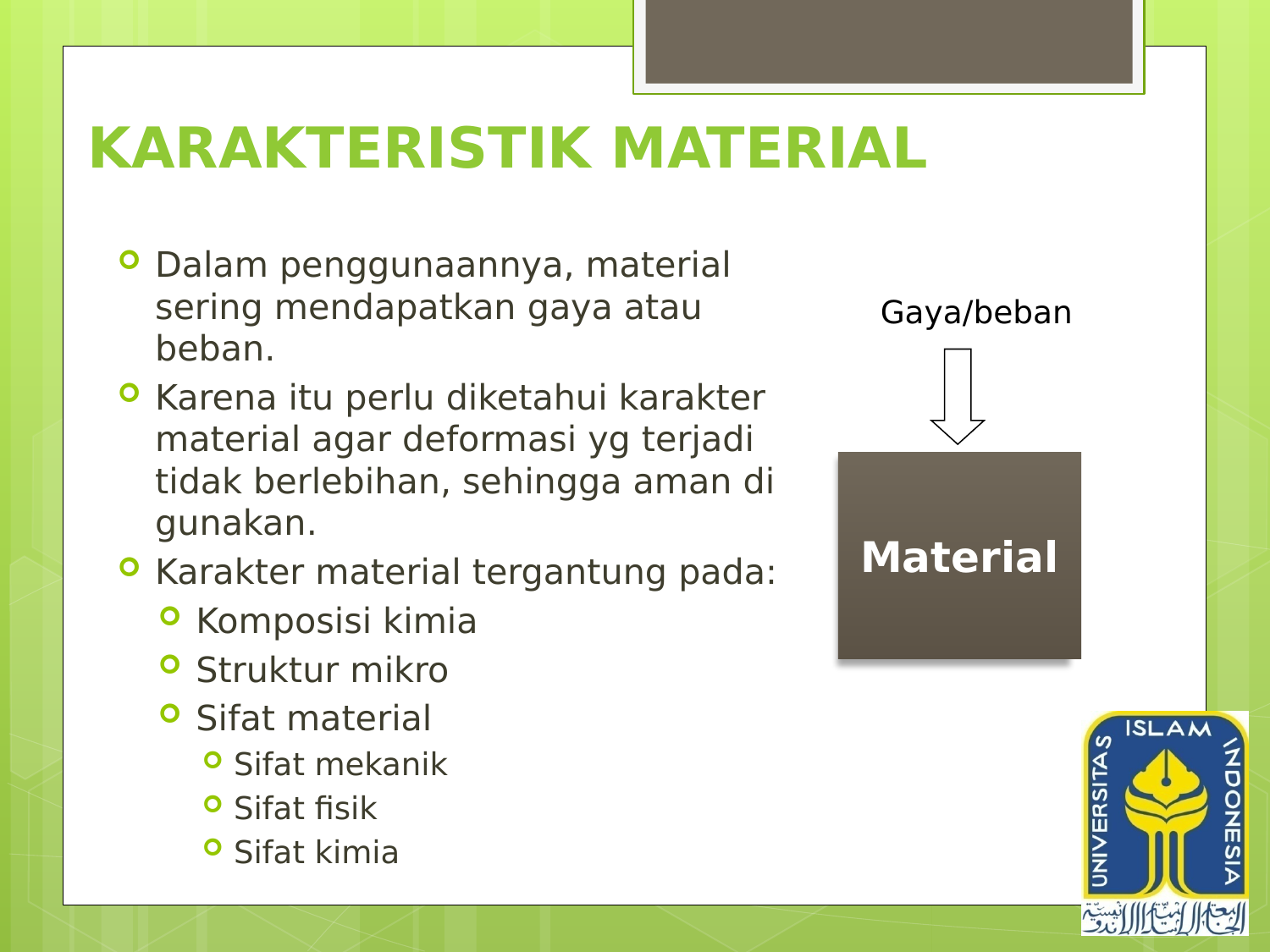

# Karakteristik material
Dalam penggunaannya, material sering mendapatkan gaya atau beban.
Karena itu perlu diketahui karakter material agar deformasi yg terjadi tidak berlebihan, sehingga aman di gunakan.
Karakter material tergantung pada:
Komposisi kimia
Struktur mikro
Sifat material
Sifat mekanik
Sifat fisik
Sifat kimia
Gaya/beban

Material